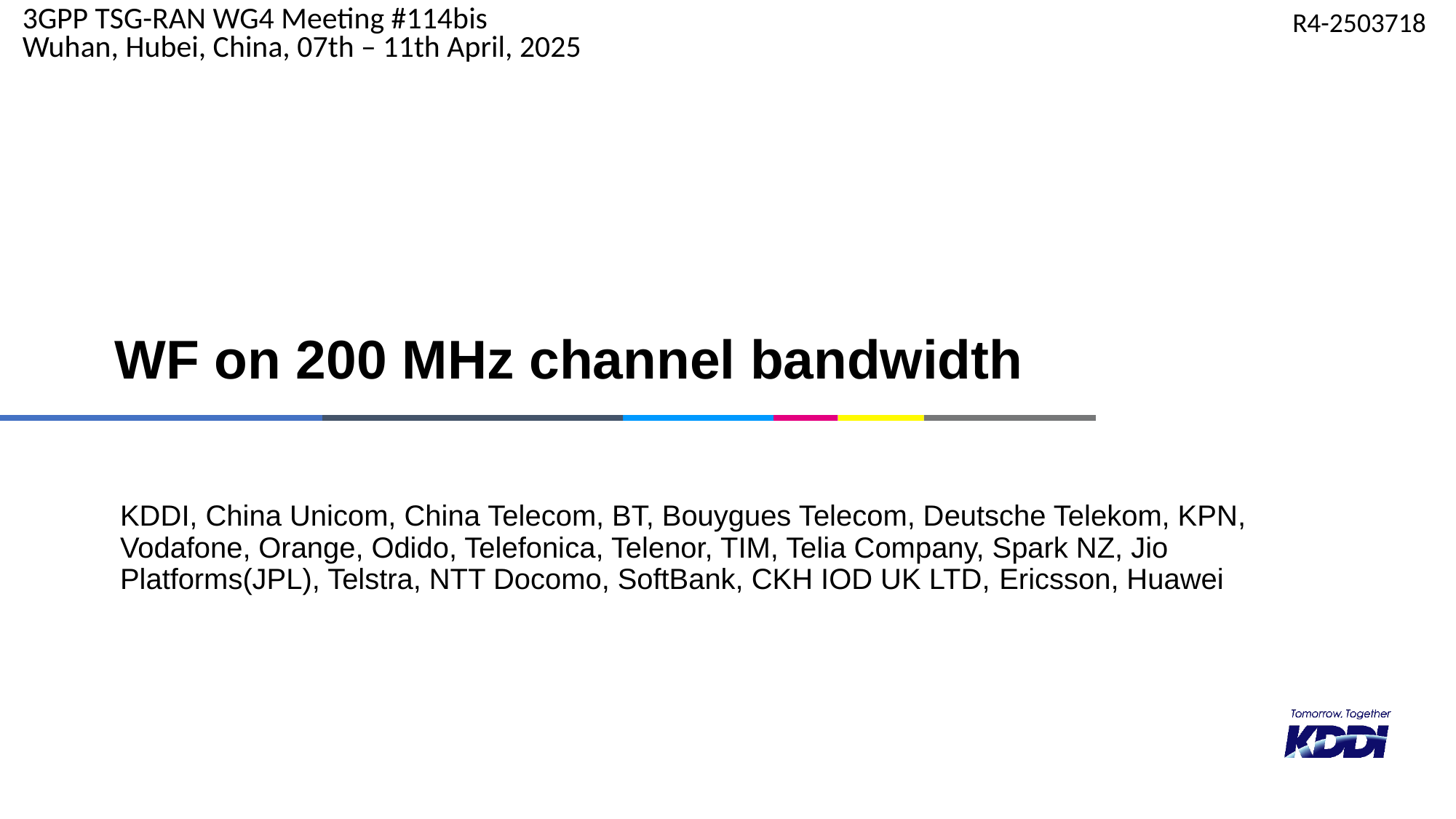

R4-2503718
3GPP TSG-RAN WG4 Meeting #114bis
Wuhan, Hubei, China, 07th – 11th April, 2025
# WF on 200 MHz channel bandwidth
KDDI, China Unicom, China Telecom, BT, Bouygues Telecom, Deutsche Telekom, KPN, Vodafone, Orange, Odido, Telefonica, Telenor, TIM, Telia Company, Spark NZ, Jio Platforms(JPL), Telstra, NTT Docomo, SoftBank, CKH IOD UK LTD, Ericsson, Huawei